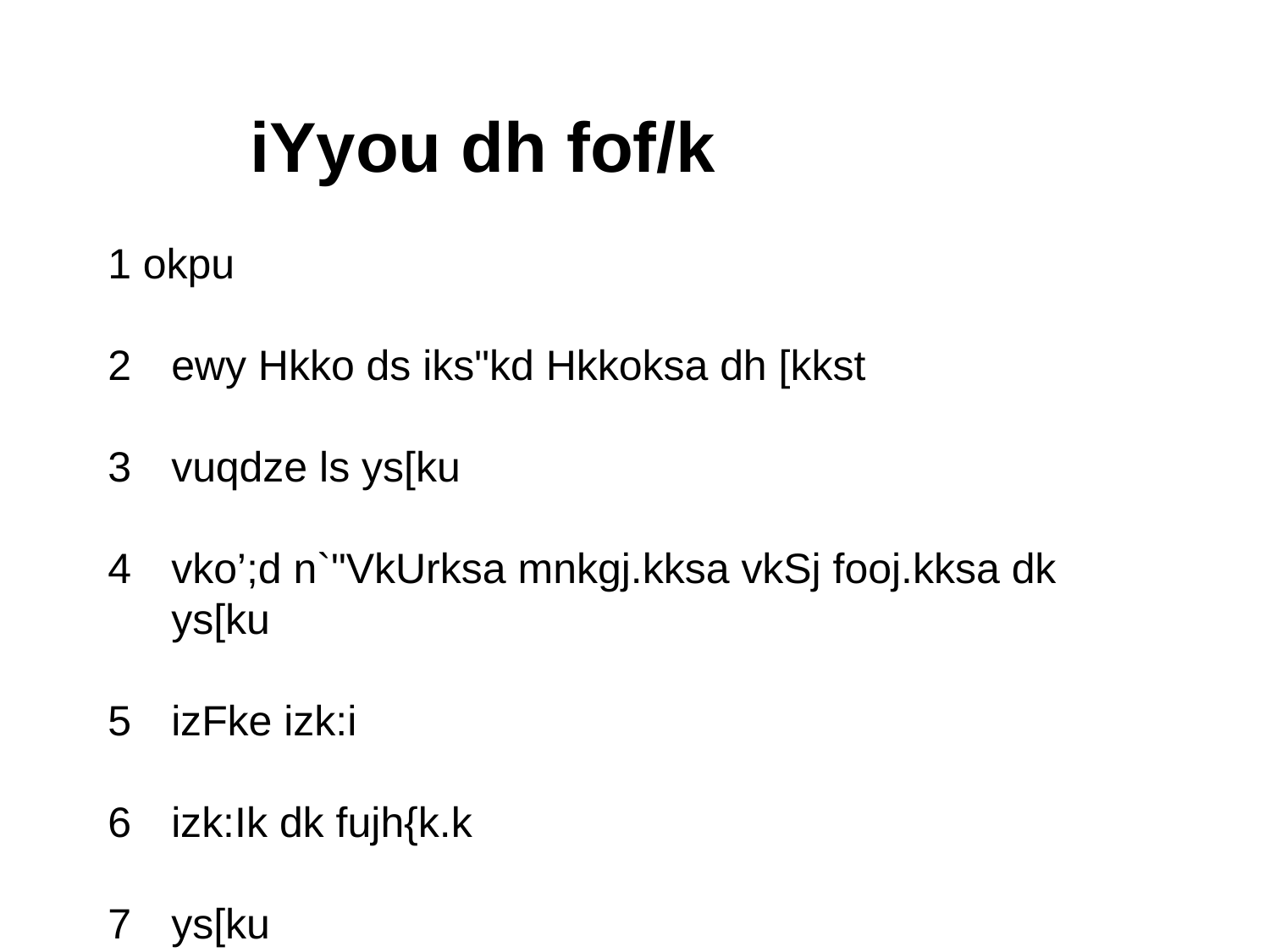

iYyou dh fof/k

1 okpu

ewy Hkko ds iks"kd Hkkoksa dh [kkst

vuqdze ls ys[ku

vko’;d n`"VkUrksa mnkgj.kksa vkSj fooj.kksa dk ys[ku

izFke izk:i

izk:Ik dk fujh{k.k

ys[ku
#